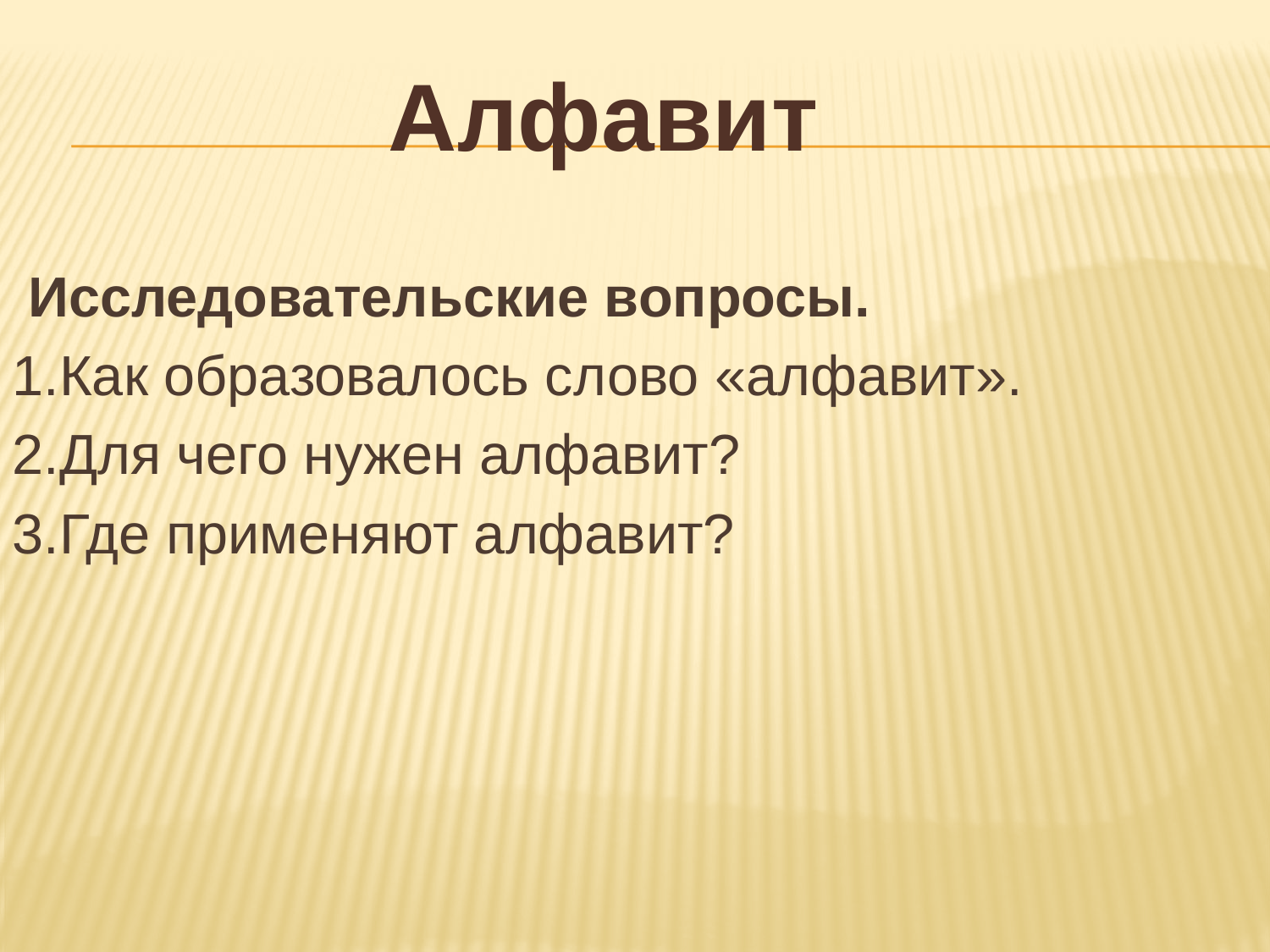

Алфавит

 Исследовательские вопросы.
1.Как образовалось слово «алфавит».
2.Для чего нужен алфавит?
3.Где применяют алфавит?